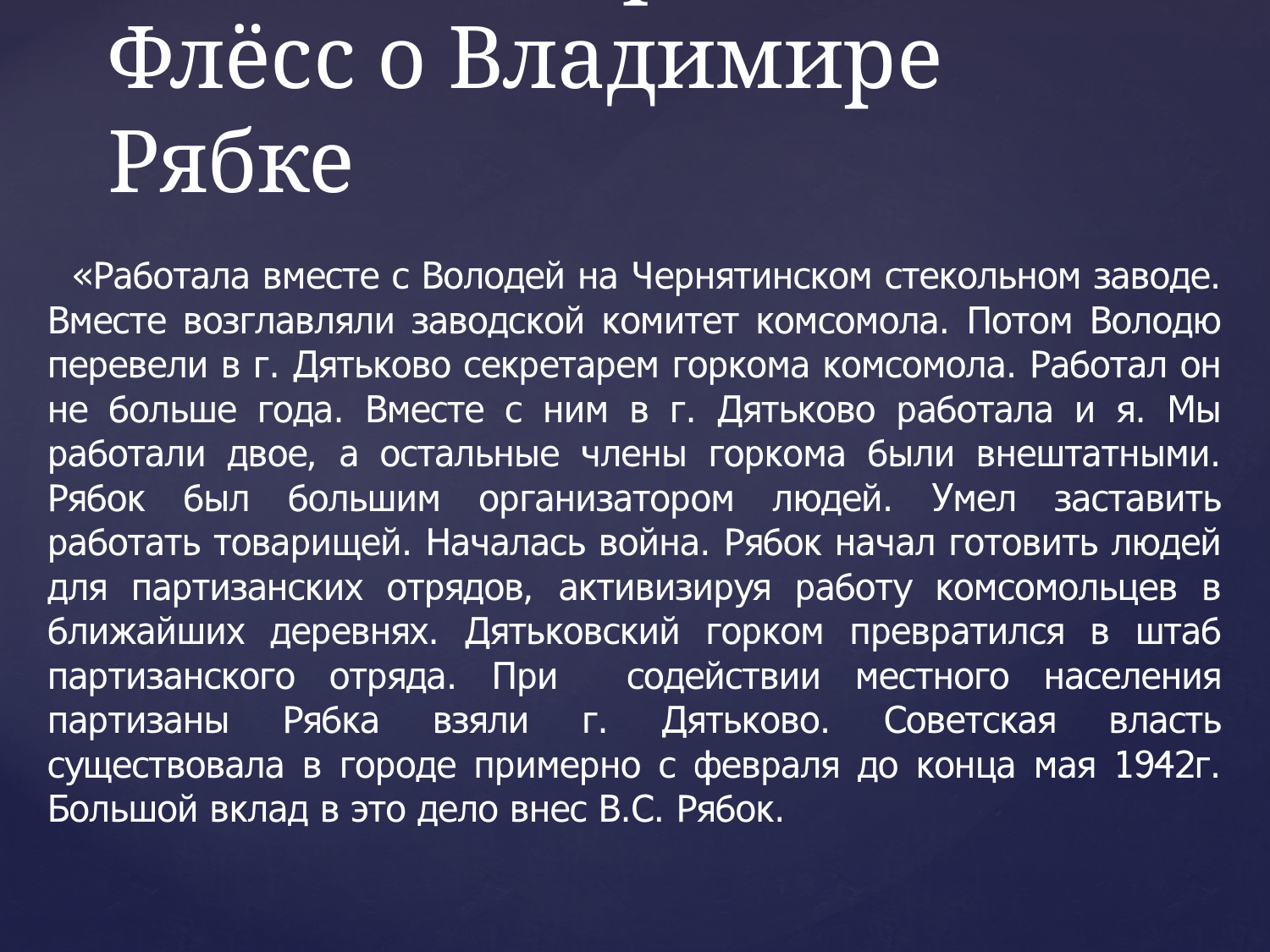

# Ольга Иосифовна Флёсс о Владимире Рябке
«Работала вместе с Володей на Чернятинском стекольном заводе. Вместе возглавляли заводской комитет комсомола. Потом Володю перевели в г. Дятьково секретарем горкома комсомола. Работал он не больше года. Вместе с ним в г. Дятьково работала и я. Мы работали двое, а остальные члены горкома были внештатными. Рябок был большим организатором людей. Умел заставить работать товарищей. Началась война. Рябок начал готовить людей для партизанских отрядов, активизируя работу комсомольцев в ближайших деревнях. Дятьковский горком превратился в штаб партизанского отряда. При  содействии местного населения партизаны Рябка взяли г. Дятьково. Советская власть существовала в городе примерно с февраля до конца мая 1942г. Большой вклад в это дело внес В.С. Рябок.